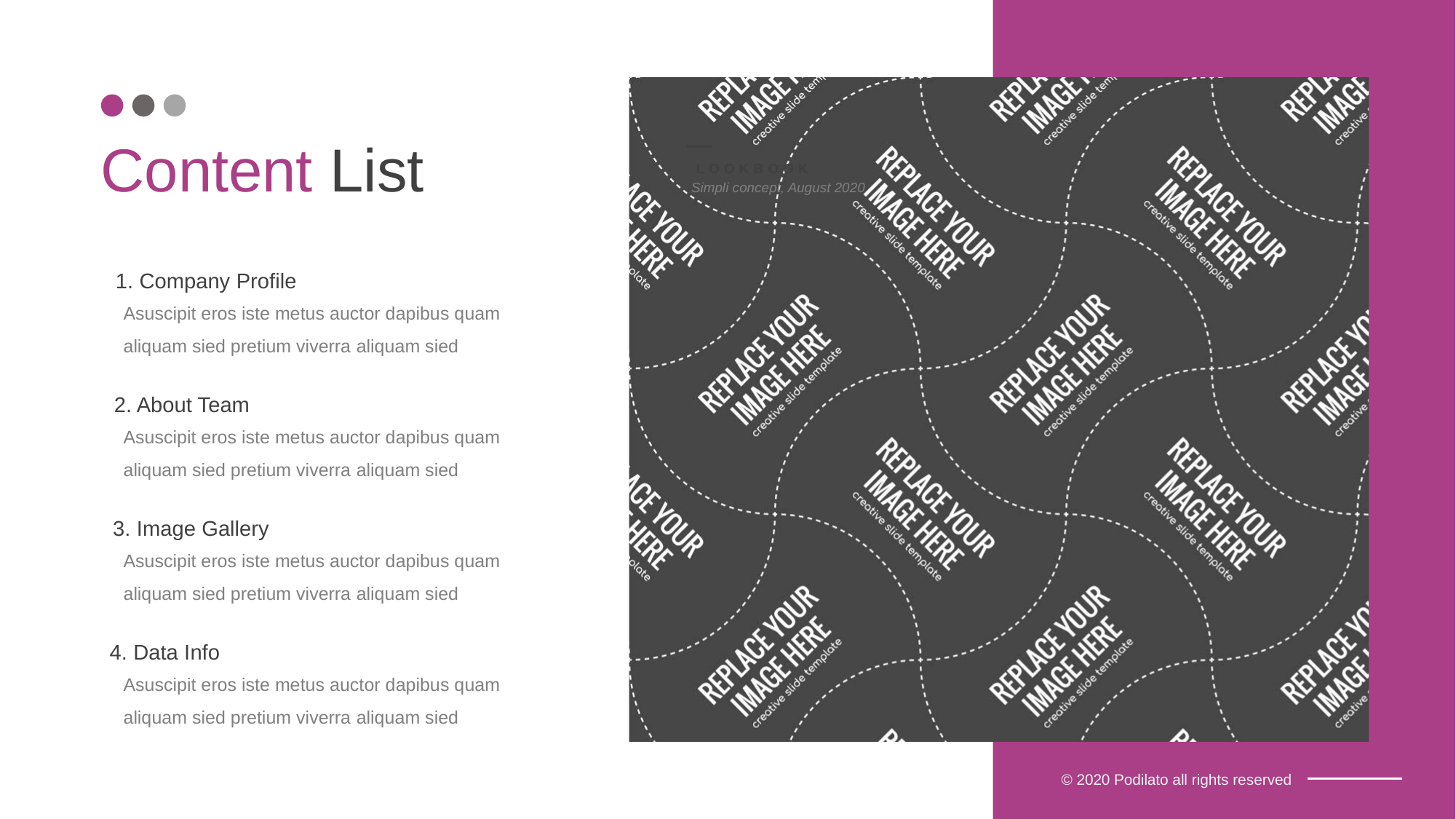

Content List
LOOKBOOK
Simpli concept, August 2020
1. Company Profile
Asuscipit eros iste metus auctor dapibus quam aliquam sied pretium viverra aliquam sied
2. About Team
Asuscipit eros iste metus auctor dapibus quam aliquam sied pretium viverra aliquam sied
3. Image Gallery
Asuscipit eros iste metus auctor dapibus quam aliquam sied pretium viverra aliquam sied
4. Data Info
Asuscipit eros iste metus auctor dapibus quam aliquam sied pretium viverra aliquam sied
© 2020 Podilato all rights reserved